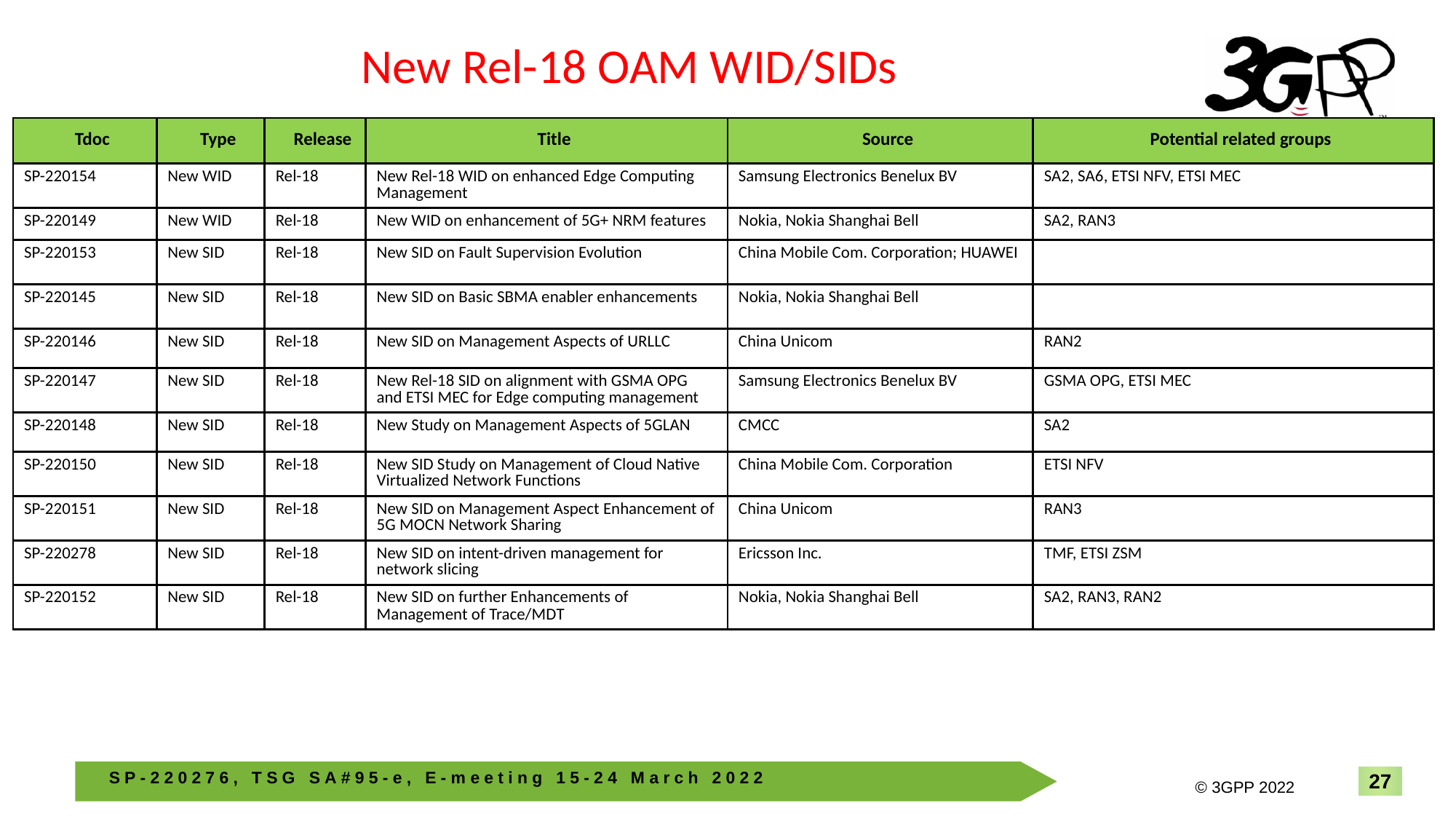

New Rel-18 OAM WID/SIDs
| Tdoc | Type | Release | Title | Source | Potential related groups |
| --- | --- | --- | --- | --- | --- |
| SP-220154 | New WID | Rel-18 | New Rel-18 WID on enhanced Edge Computing Management | Samsung Electronics Benelux BV | SA2, SA6, ETSI NFV, ETSI MEC |
| SP-220149 | New WID | Rel-18 | New WID on enhancement of 5G+ NRM features | Nokia, Nokia Shanghai Bell | SA2, RAN3 |
| SP-220153 | New SID | Rel-18 | New SID on Fault Supervision Evolution | China Mobile Com. Corporation; HUAWEI |  |
| SP-220145 | New SID | Rel-18 | New SID on Basic SBMA enabler enhancements | Nokia, Nokia Shanghai Bell |  |
| SP-220146 | New SID | Rel-18 | New SID on Management Aspects of URLLC | China Unicom | RAN2 |
| SP-220147 | New SID | Rel-18 | New Rel-18 SID on alignment with GSMA OPG and ETSI MEC for Edge computing management | Samsung Electronics Benelux BV | GSMA OPG, ETSI MEC |
| SP-220148 | New SID | Rel-18 | New Study on Management Aspects of 5GLAN | CMCC | SA2 |
| SP-220150 | New SID | Rel-18 | New SID Study on Management of Cloud Native Virtualized Network Functions | China Mobile Com. Corporation | ETSI NFV |
| SP-220151 | New SID | Rel-18 | New SID on Management Aspect Enhancement of 5G MOCN Network Sharing | China Unicom | RAN3 |
| SP-220278 | New SID | Rel-18 | New SID on intent-driven management for network slicing | Ericsson Inc. | TMF, ETSI ZSM |
| SP-220152 | New SID | Rel-18 | New SID on further Enhancements of Management of Trace/MDT | Nokia, Nokia Shanghai Bell | SA2, RAN3, RAN2 |